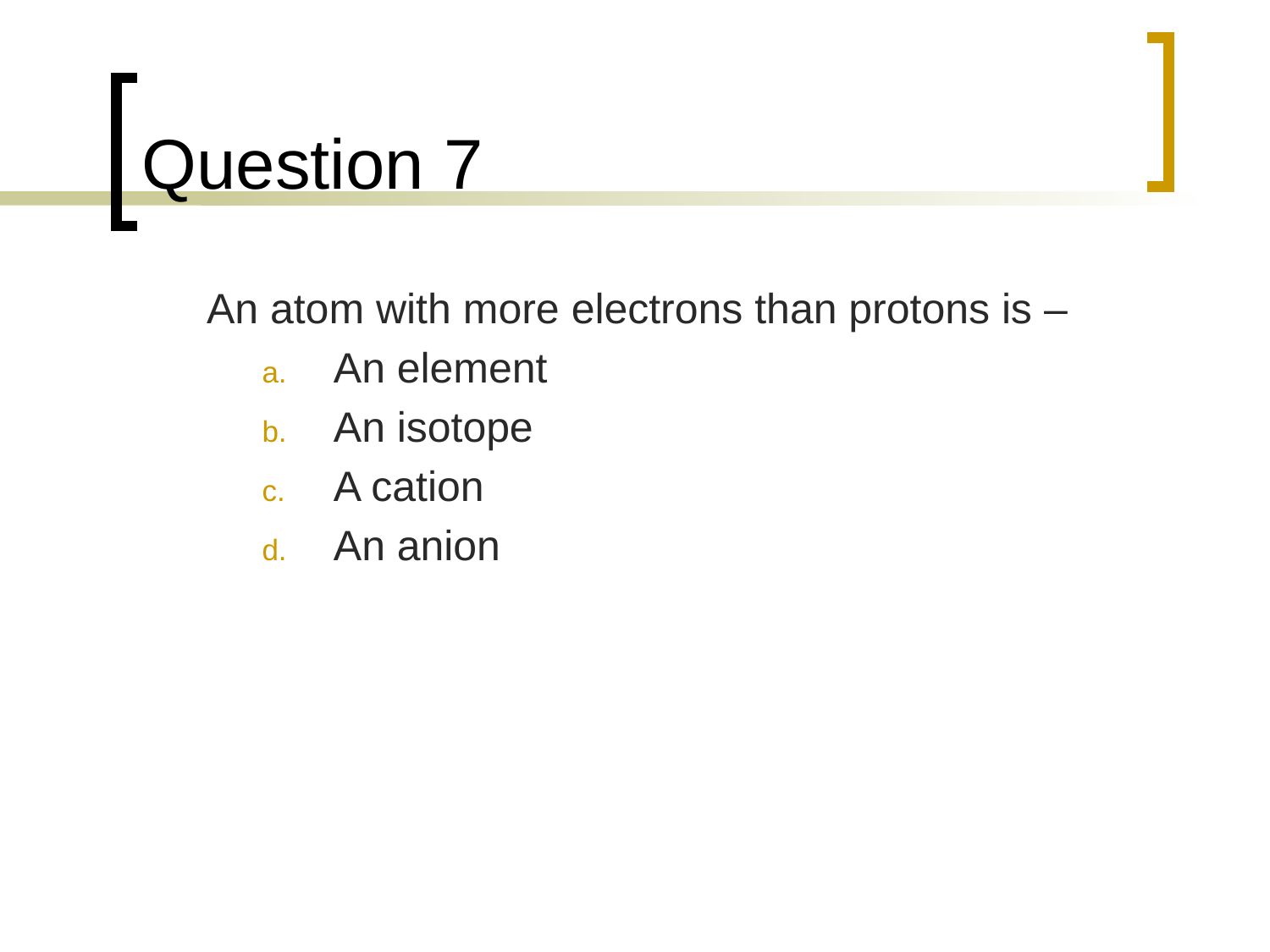

# Question 7
	An atom with more electrons than protons is –
An element
An isotope
A cation
An anion